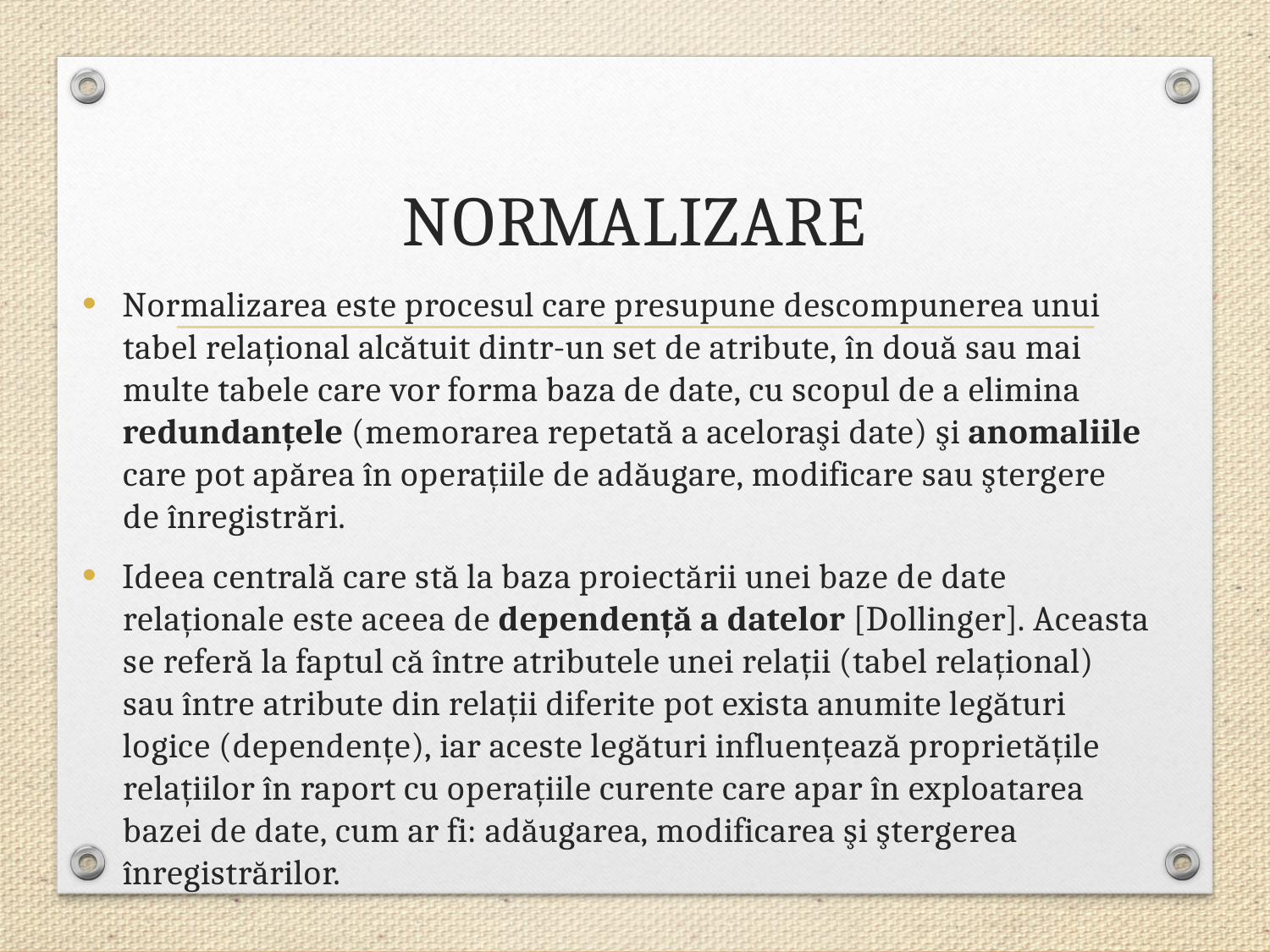

# NORMALIZARE
Normalizarea este procesul care presupune descompunerea unui tabel relaţional alcătuit dintr-un set de atribute, în două sau mai multe tabele care vor forma baza de date, cu scopul de a elimina redundanţele (memorarea repetată a aceloraşi date) şi anomaliile care pot apărea în operaţiile de adăugare, modificare sau ştergere de înregistrări.
Ideea centrală care stă la baza proiectării unei baze de date relaţionale este aceea de dependenţă a datelor [Dollinger]. Aceasta se referă la faptul că între atributele unei relaţii (tabel relaţional) sau între atribute din relaţii diferite pot exista anumite legături logice (dependenţe), iar aceste legături influenţează proprietăţile relaţiilor în raport cu operaţiile curente care apar în exploatarea bazei de date, cum ar fi: adăugarea, modificarea şi ştergerea înregistrărilor.